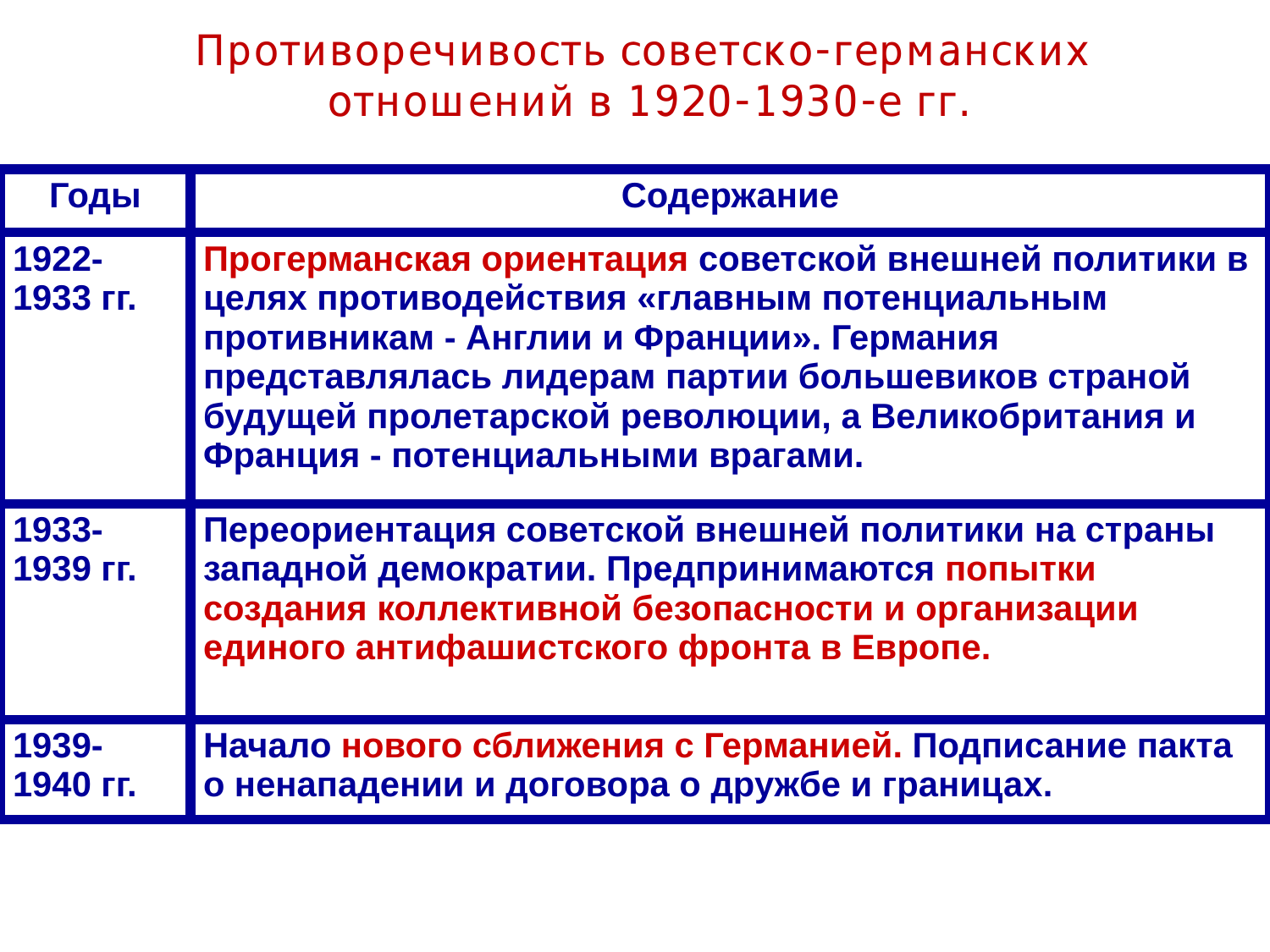

Противоречивость советско-германских
отношений в 1920-1930-е гг.
| Годы | Содержание |
| --- | --- |
| 1922-1933 гг. | Прогерманская ориентация советской внешней политики в целях противодействия «главным потенциальным противникам - Англии и Франции». Германия представлялась лидерам партии большевиков страной будущей пролетарской революции, а Великобритания и Франция - потенциальными врагами. |
| 1933-1939 гг. | Переориентация советской внешней политики на страны западной демократии. Предпринимаются попытки создания коллективной безопасности и организации единого антифашистского фронта в Европе. |
| 1939-1940 гг. | Начало нового сближения с Германией. Подписание пакта о ненападении и договора о дружбе и границах. |